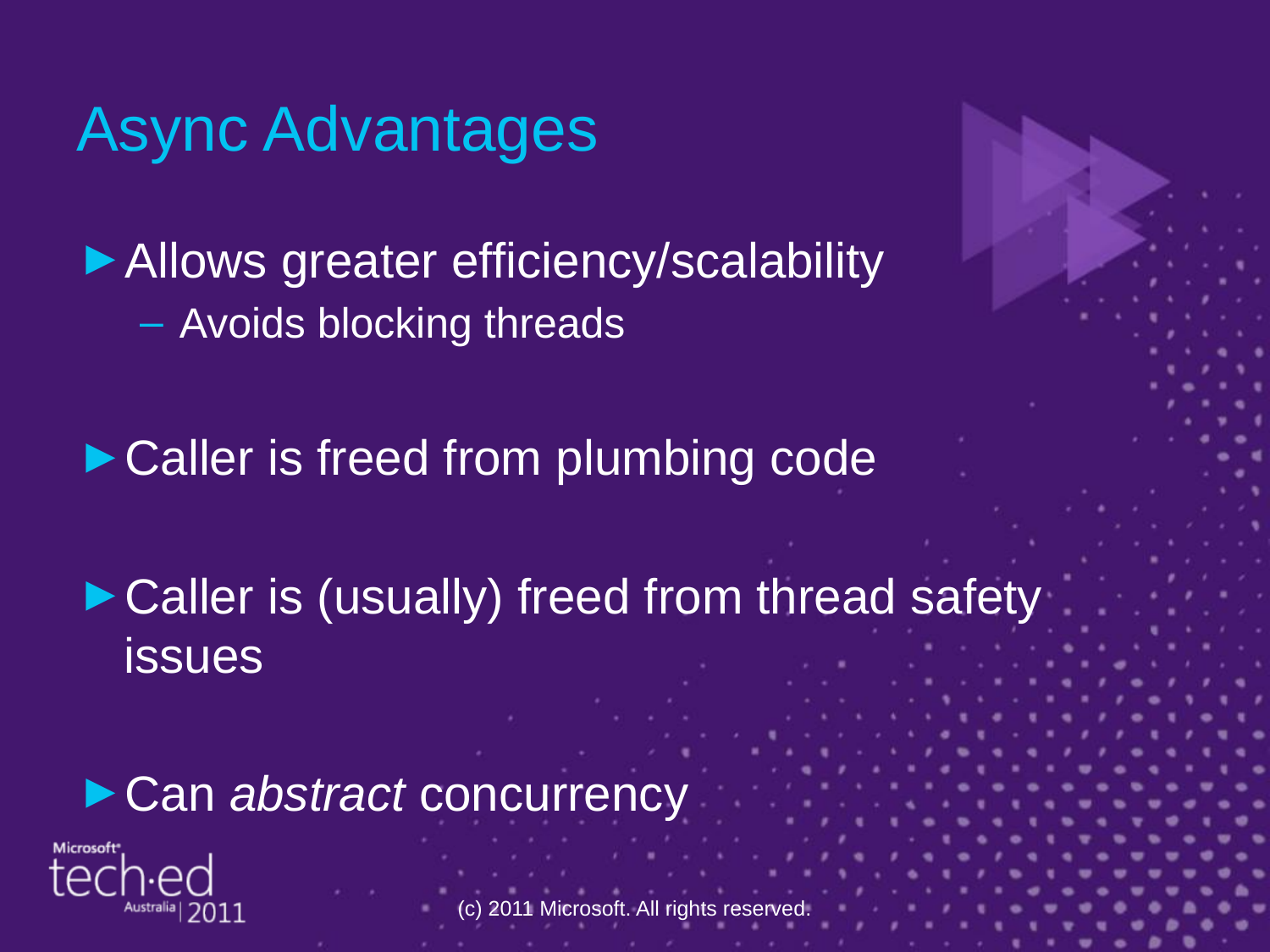

# Async Advantages
Allows greater efficiency/scalability
Avoids blocking threads

Caller is freed from plumbing code

Caller is (usually) freed from thread safety issues

Can abstract concurrency

(c) 2011 Microsoft. All rights reserved.